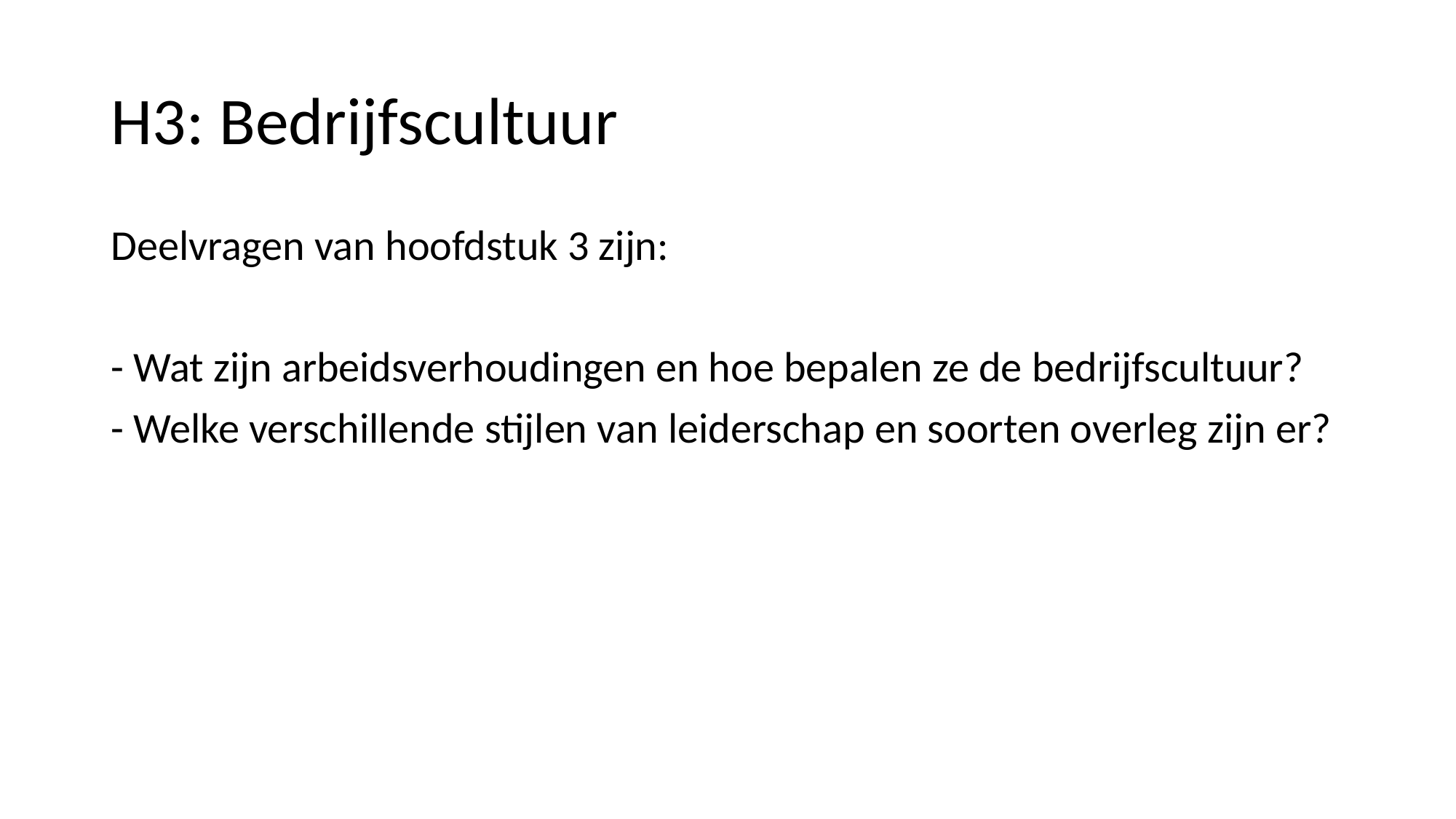

# H3: Bedrijfscultuur
Deelvragen van hoofdstuk 3 zijn:

- Wat zijn arbeidsverhoudingen en hoe bepalen ze de bedrijfscultuur?
- Welke verschillende stijlen van leiderschap en soorten overleg zijn er?